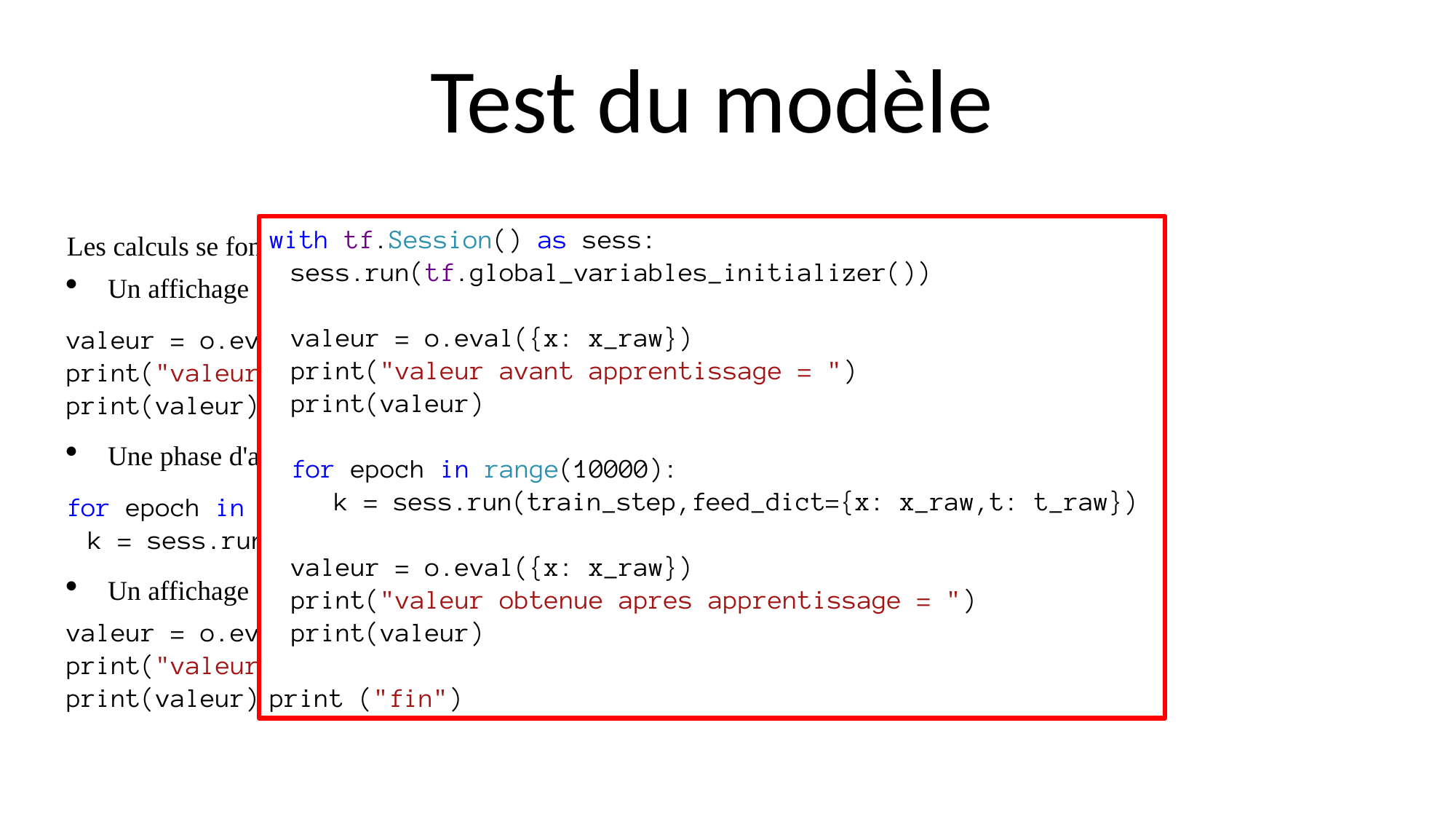

Test du modèle
with tf.Session() as sess:
	sess.run(tf.global_variables_initializer())

	valeur = o.eval({x: x_raw})
	print("valeur avant apprentissage = ")
	print(valeur)

	for epoch in range(10000):
		k = sess.run(train_step,feed_dict={x: x_raw,t: t_raw})

	valeur = o.eval({x: x_raw})
	print("valeur obtenue apres apprentissage = ")
	print(valeur)

print ("fin")
Les calculs se font à l'intérieur d'une Session et se composent de trois parties :
Un affichage des résultats du réseau avant l'apprentissage :
valeur = o.eval({x: x_raw})
print("valeur avant apprentissage = ")
print(valeur)
Une phase d'apprentissage :
for epoch in range(10000):
	k = sess.run(train_step,feed_dict={x: x_raw,t: t_raw})
Un affichage des résultats après l'apprentissage :
valeur = o.eval({x: x_raw})
print("valeur obtenue apres apprentissage = ")
print(valeur)